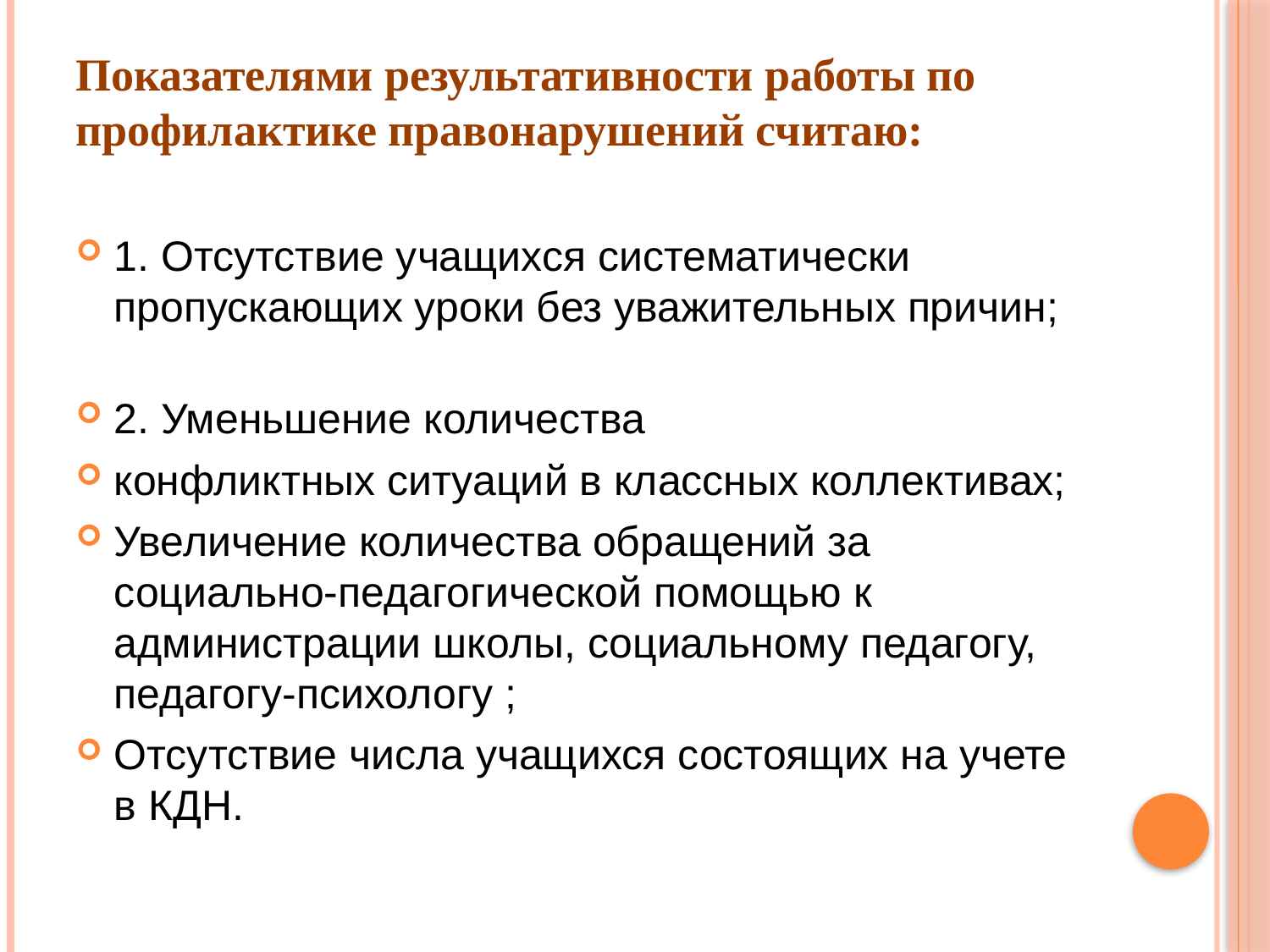

# Показателями результативности работы по профилактике правонарушений считаю:
1. Отсутствие учащихся систематически пропускающих уроки без уважительных причин;
2. Уменьшение количества
конфликтных ситуаций в классных коллективах;
Увеличение количества обращений за социально-педагогической помощью к администрации школы, социальному педагогу, педагогу-психологу ;
Отсутствие числа учащихся состоящих на учете в КДН.